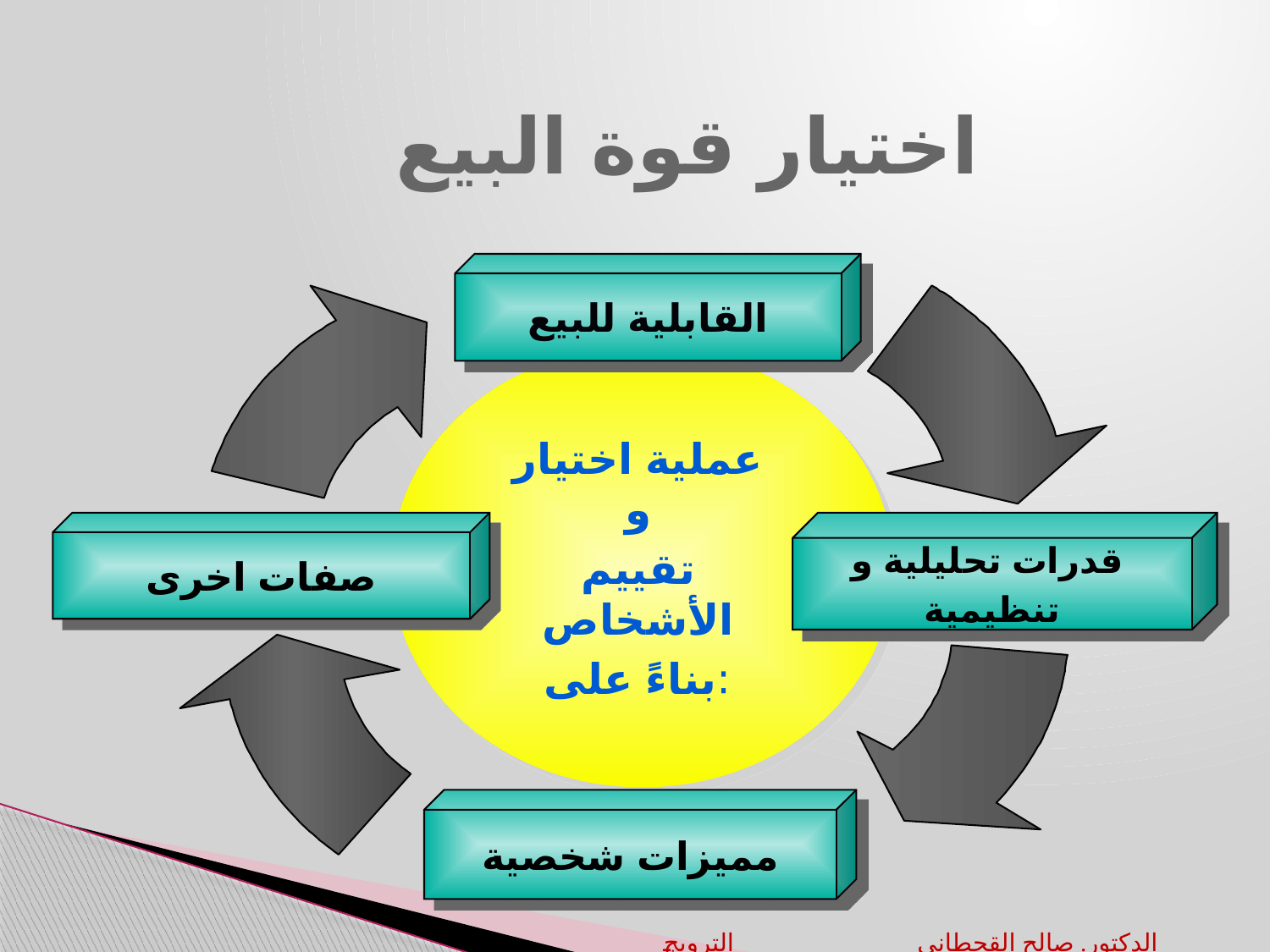

# اختيار قوة البيع
القابلية للبيع

عملية اختيار و
تقييم الأشخاص
بناءً على:
صفات اخرى
قدرات تحليلية و
تنظيمية

مميزات شخصية
الترويج		الدكتور. صالح القحطاني